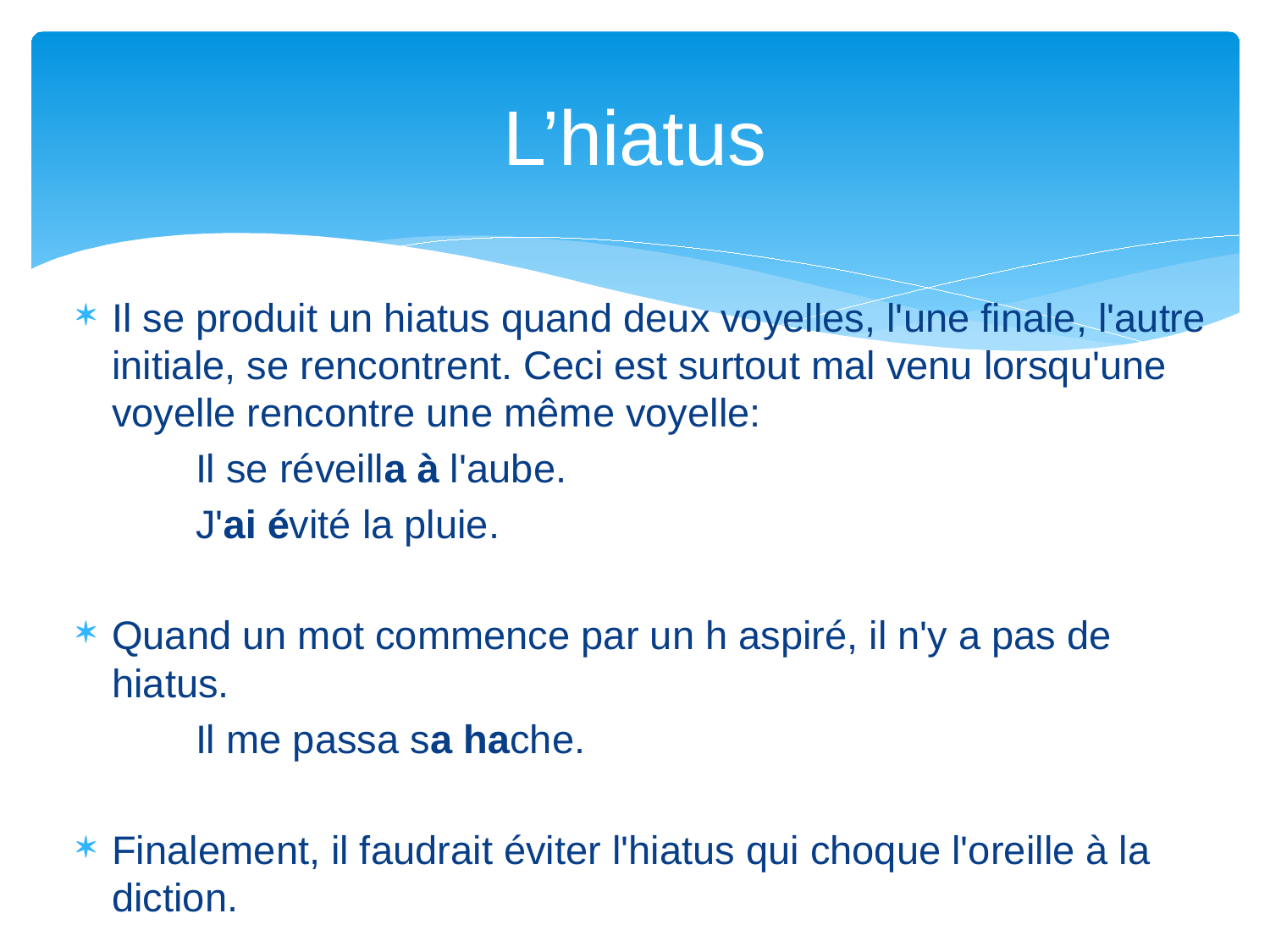

# L’hiatus
Il se produit un hiatus quand deux voyelles, l'une finale, l'autre initiale, se rencontrent. Ceci est surtout mal venu lorsqu'une voyelle rencontre une même voyelle:
	Il se réveilla à l'aube.
	J'ai évité la pluie.

Quand un mot commence par un h aspiré, il n'y a pas de hiatus.
	Il me passa sa hache.

Finalement, il faudrait éviter l'hiatus qui choque l'oreille à la diction.